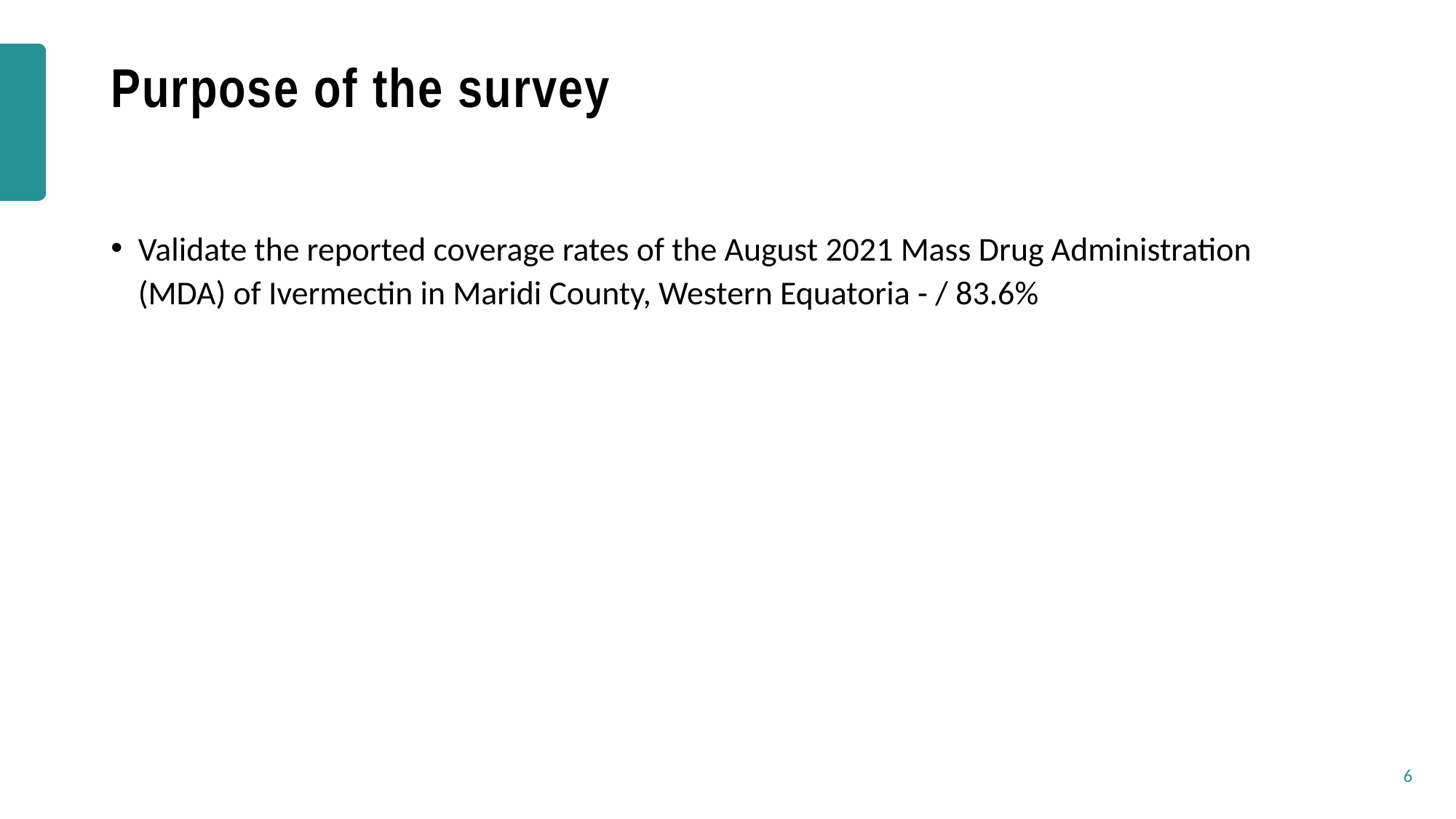

# Purpose of the survey
Validate the reported coverage rates of the August 2021 Mass Drug Administration (MDA) of Ivermectin in Maridi County, Western Equatoria - / 83.6%
6